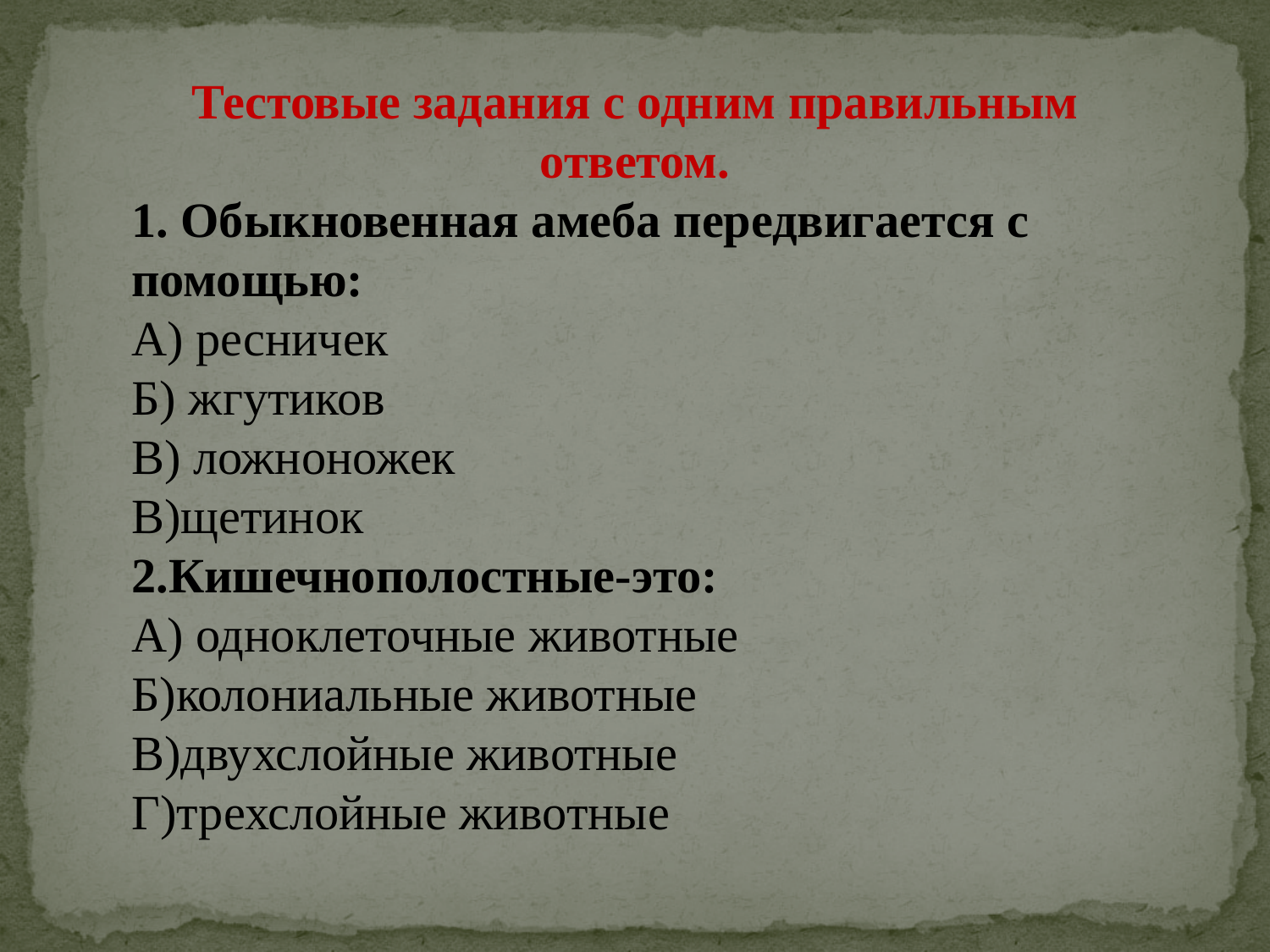

Тестовые задания с одним правильным ответом.
1. Обыкновенная амеба передвигается с помощью:
А) ресничек
Б) жгутиков
В) ложноножек
В)щетинок
2.Кишечнополостные-это:
А) одноклеточные животные
Б)колониальные животные
В)двухслойные животные
Г)трехслойные животные